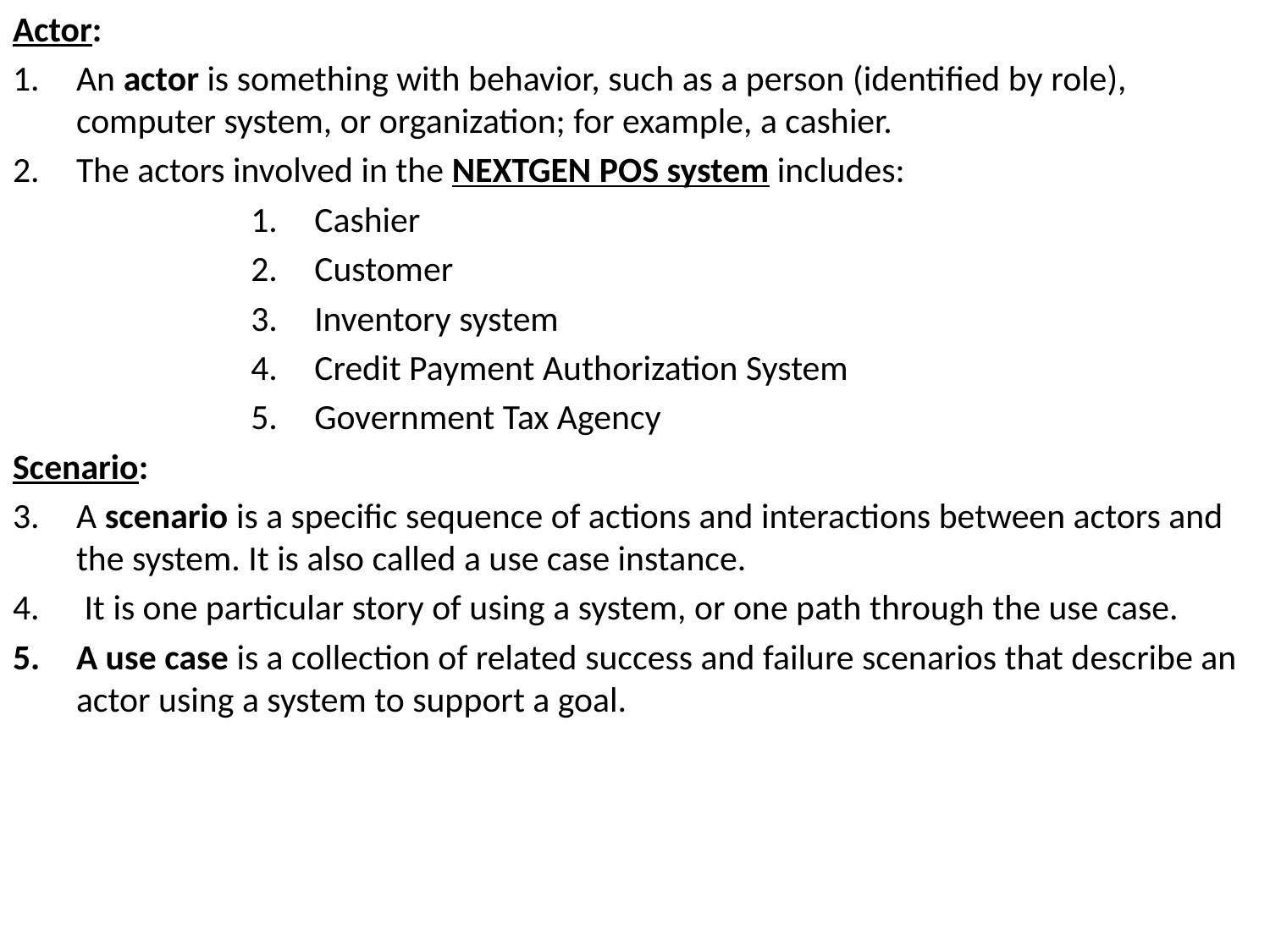

Actor:
An actor is something with behavior, such as a person (identified by role), computer system, or organization; for example, a cashier.
The actors involved in the NEXTGEN POS system includes:
Cashier
Customer
Inventory system
Credit Payment Authorization System
Government Tax Agency
Scenario:
A scenario is a specific sequence of actions and interactions between actors and the system. It is also called a use case instance.
 It is one particular story of using a system, or one path through the use case.
A use case is a collection of related success and failure scenarios that describe an actor using a system to support a goal.